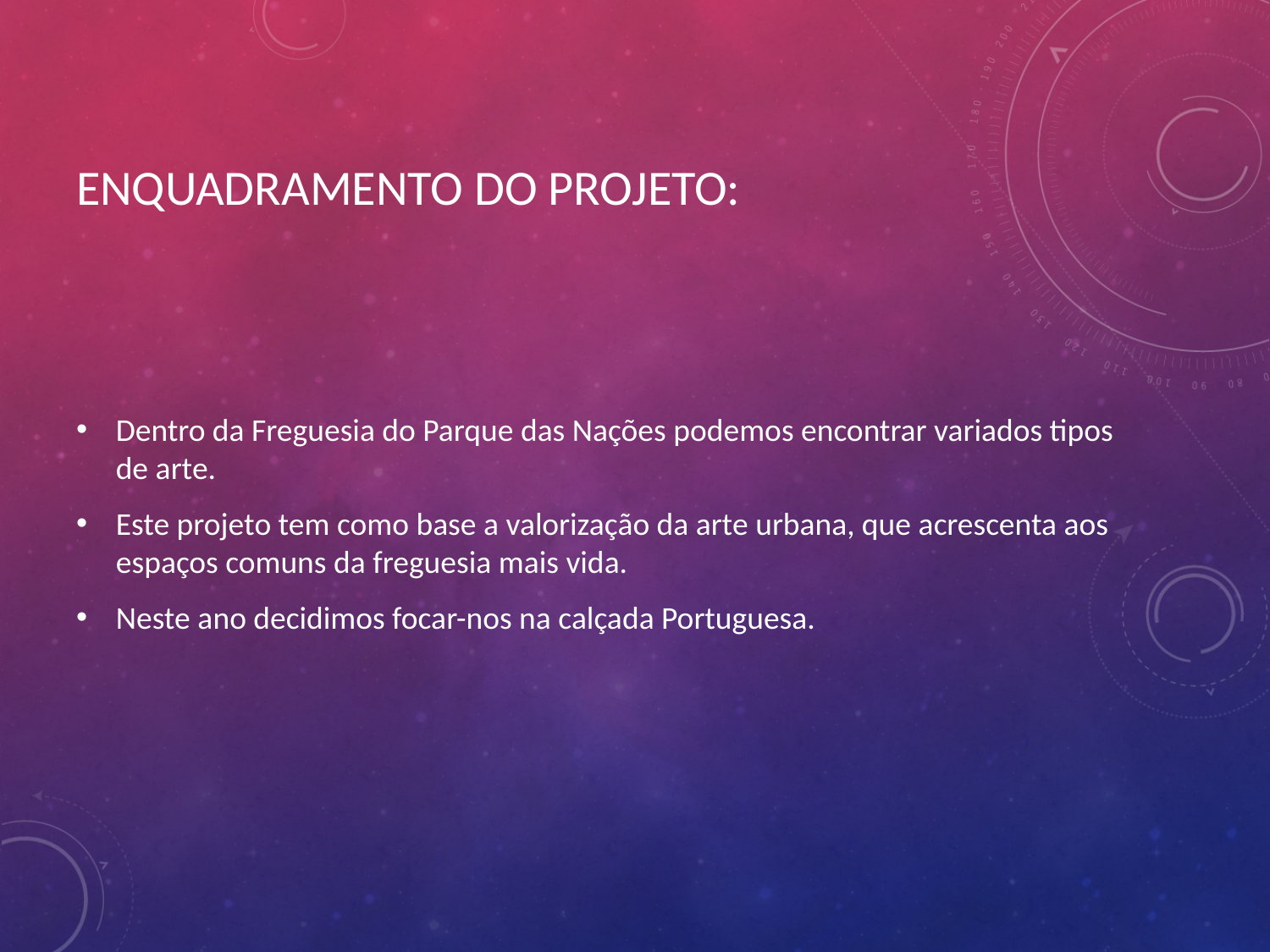

# Enquadramento do projeto:
Dentro da Freguesia do Parque das Nações podemos encontrar variados tipos de arte.
Este projeto tem como base a valorização da arte urbana, que acrescenta aos espaços comuns da freguesia mais vida.
Neste ano decidimos focar-nos na calçada Portuguesa.